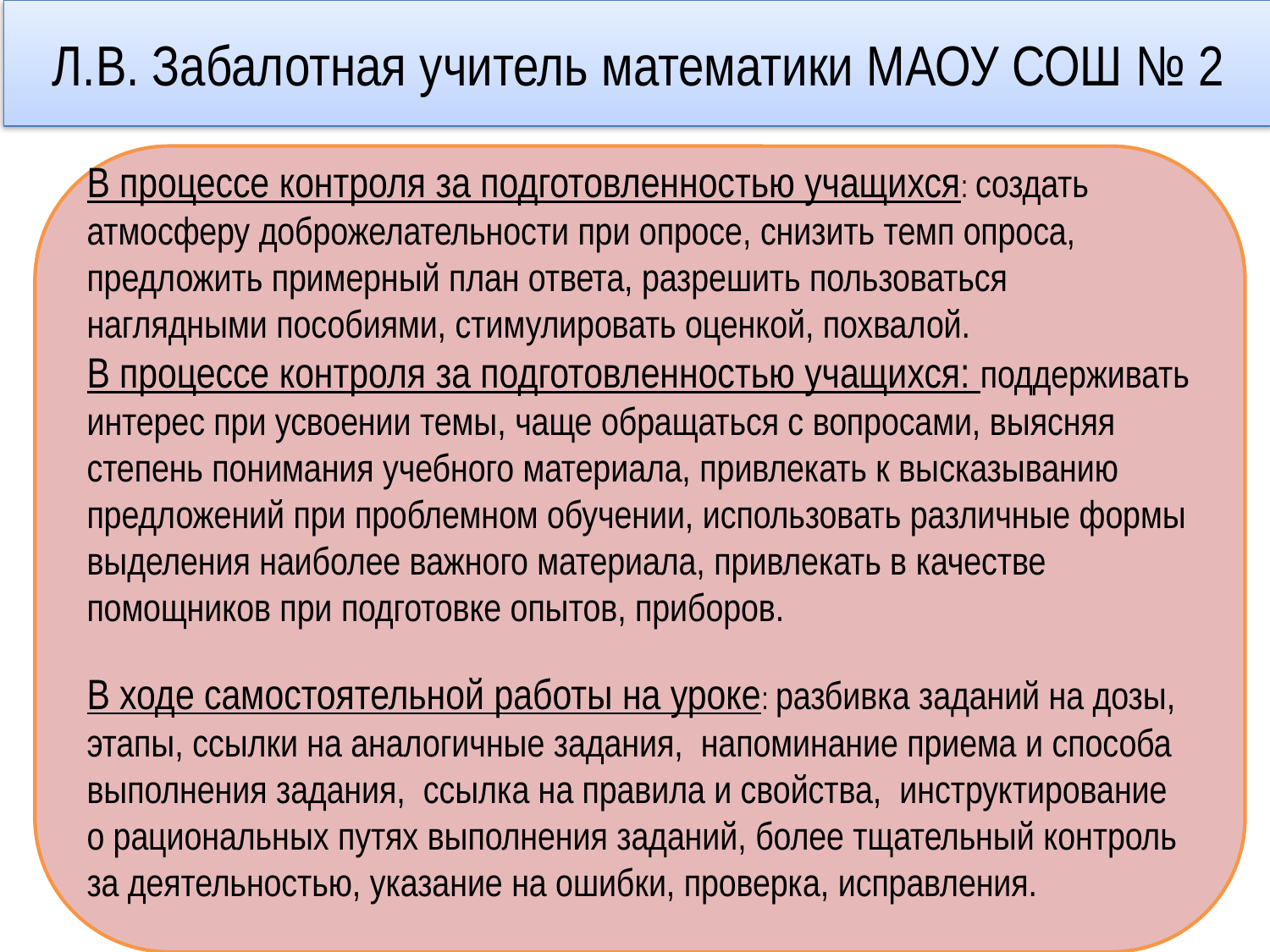

# Л.В. Забалотная учитель математики МАОУ СОШ № 2
В процессе контроля за подготовленностью учащихся: создать атмосферу доброжелательности при опросе, снизить темп опроса, предложить примерный план ответа, разрешить пользоваться наглядными пособиями, стимулировать оценкой, похвалой.
В процессе контроля за подготовленностью учащихся: поддерживать интерес при усвоении темы, чаще обращаться с вопросами, выясняя степень понимания учебного материала, привлекать к высказыванию предложений при проблемном обучении, использовать различные формы выделения наиболее важного материала, привлекать в качестве помощников при подготовке опытов, приборов.

В ходе самостоятельной работы на уроке: разбивка заданий на дозы, этапы, ссылки на аналогичные задания,  напоминание приема и способа выполнения задания,  ссылка на правила и свойства,  инструктирование о рациональных путях выполнения заданий, более тщательный контроль за деятельностью, указание на ошибки, проверка, исправления.